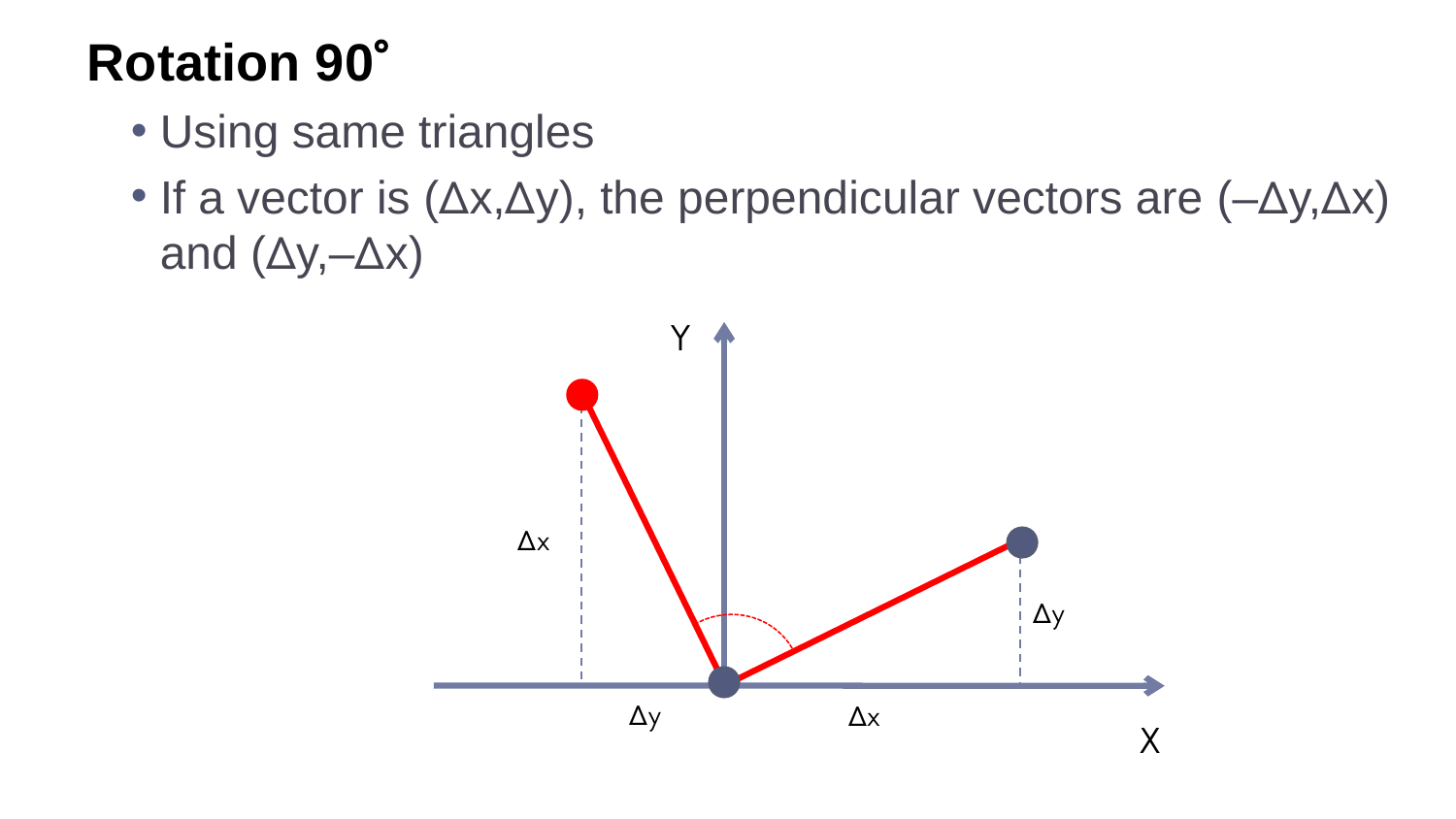

Rotation 90°
Using same triangles
If a vector is (Δx,Δy), the perpendicular vectors are (–Δy,Δx) and (Δy,–Δx)

Y

Δx

Δy

Δy
Δx
X